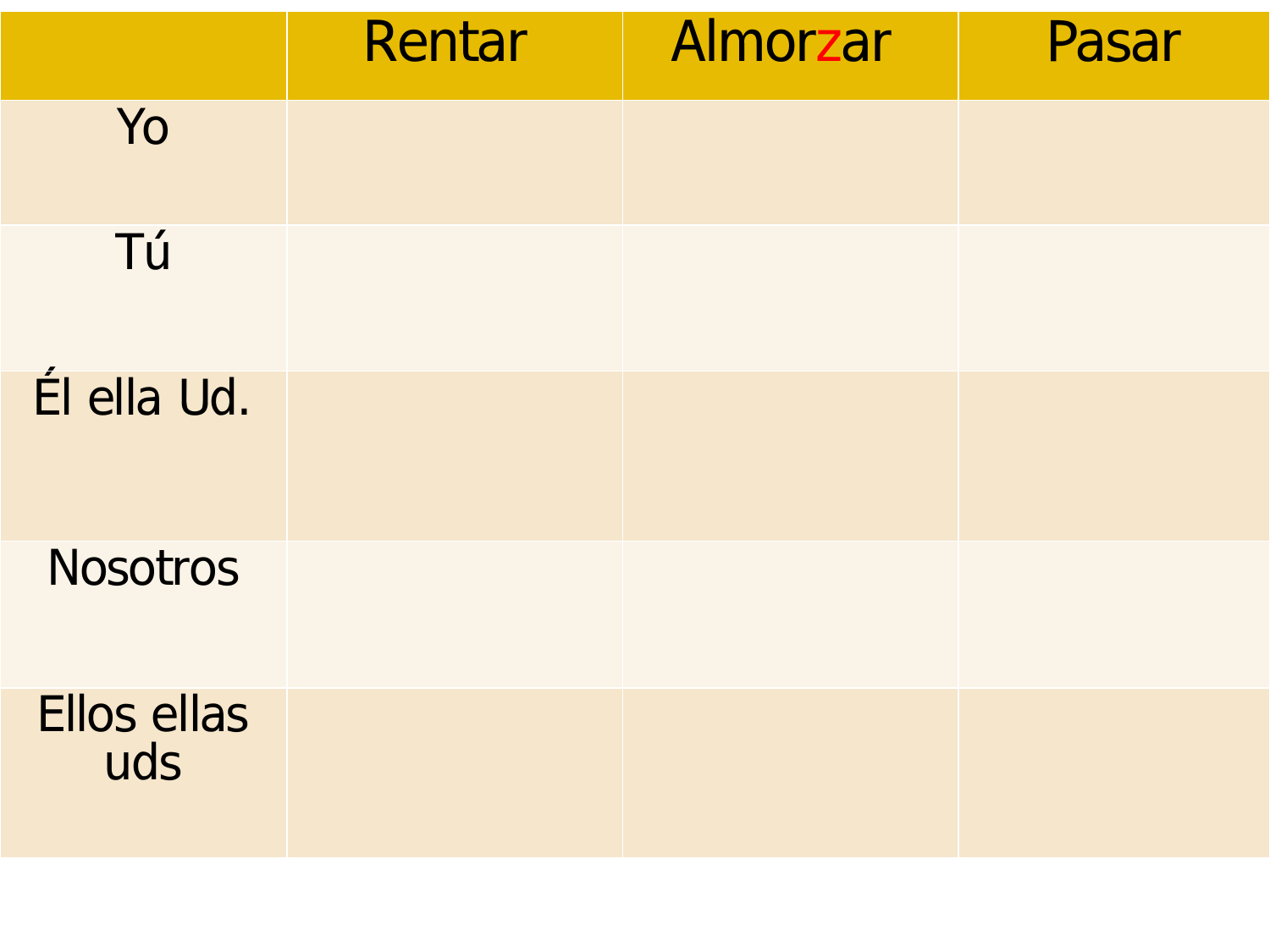

|  | Rentar | Almorzar | Pasar |
| --- | --- | --- | --- |
| Yo |  |  |  |
| Tú |  |  |  |
| Él ella Ud. |  |  |  |
| Nosotros |  |  |  |
| Ellos ellas uds |  |  |  |